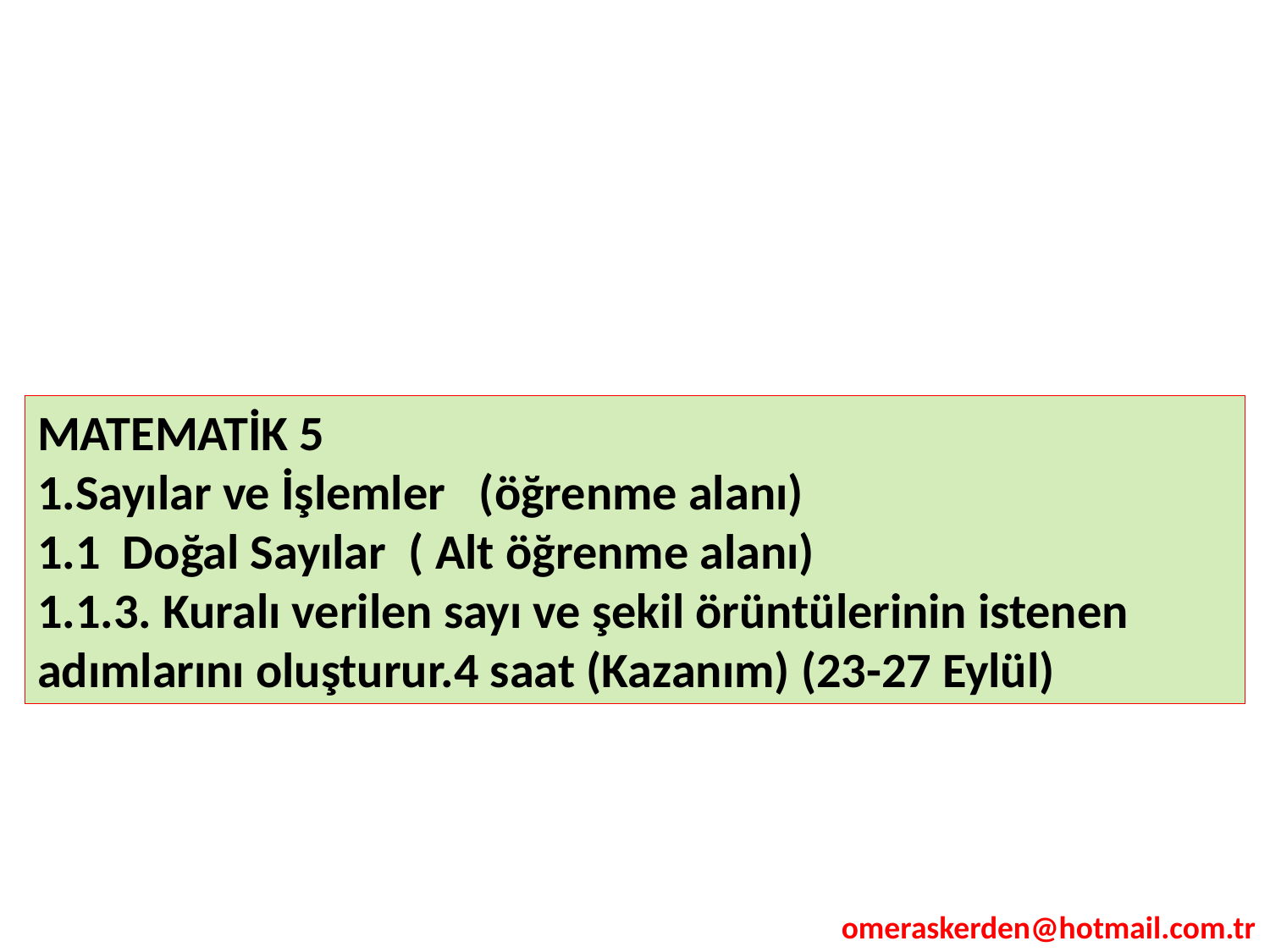

MATEMATİK 5
1.Sayılar ve İşlemler   (öğrenme alanı)
1.1  Doğal Sayılar  ( Alt öğrenme alanı)
1.1.3. Kuralı verilen sayı ve şekil örüntülerinin istenen adımlarını oluşturur.4 saat (Kazanım) (23-27 Eylül)
omeraskerden@hotmail.com.tr